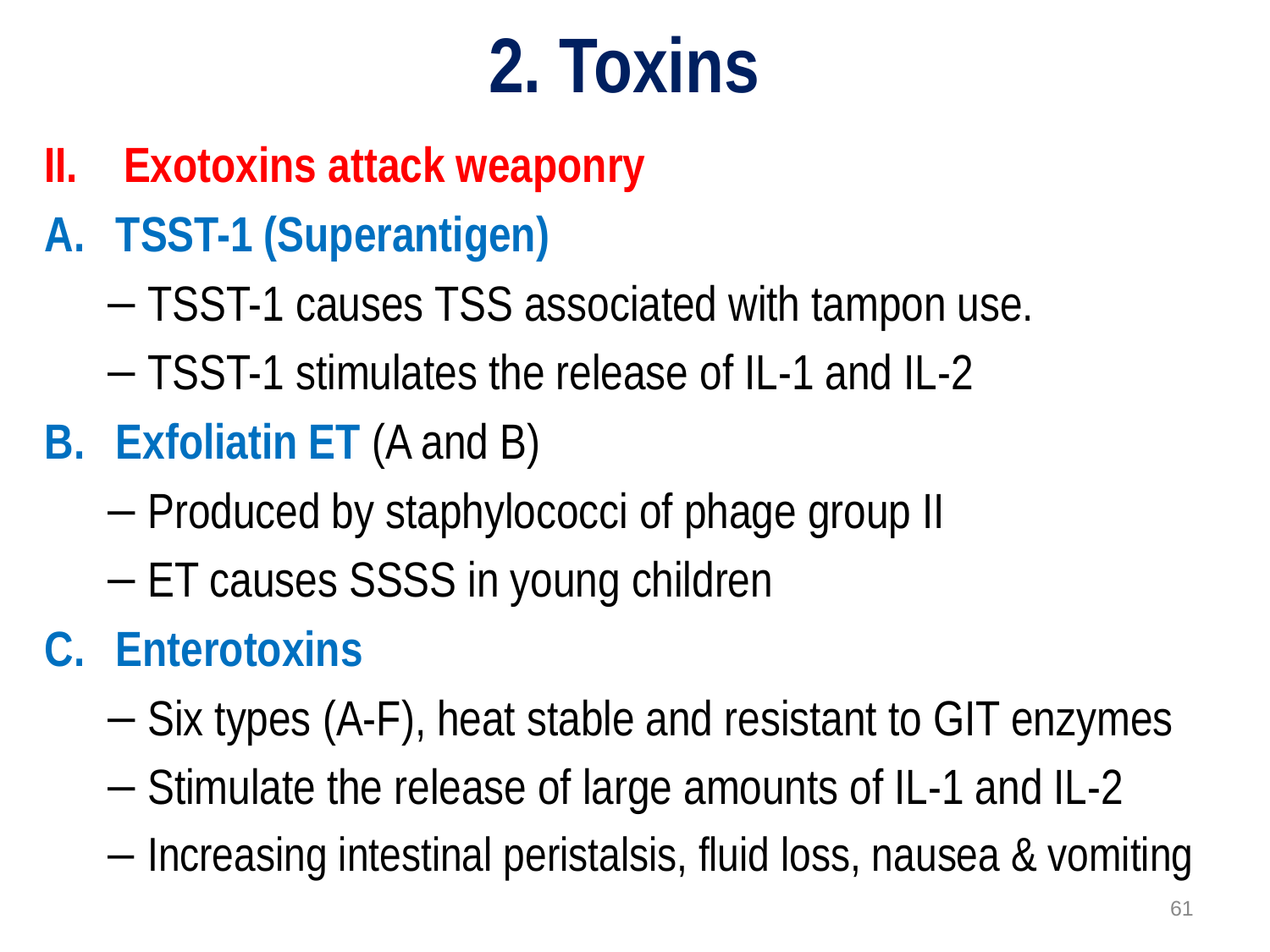

# 2. Toxins
Exotoxins attack weaponry
TSST-1 (Superantigen)
TSST-1 causes TSS associated with tampon use.
TSST-1 stimulates the release of IL-1 and IL-2
Exfoliatin ET (A and B)
Produced by staphylococci of phage group II
ET causes SSSS in young children
Enterotoxins
Six types (A-F), heat stable and resistant to GIT enzymes
Stimulate the release of large amounts of IL-1 and IL-2
Increasing intestinal peristalsis, fluid loss, nausea & vomiting

61